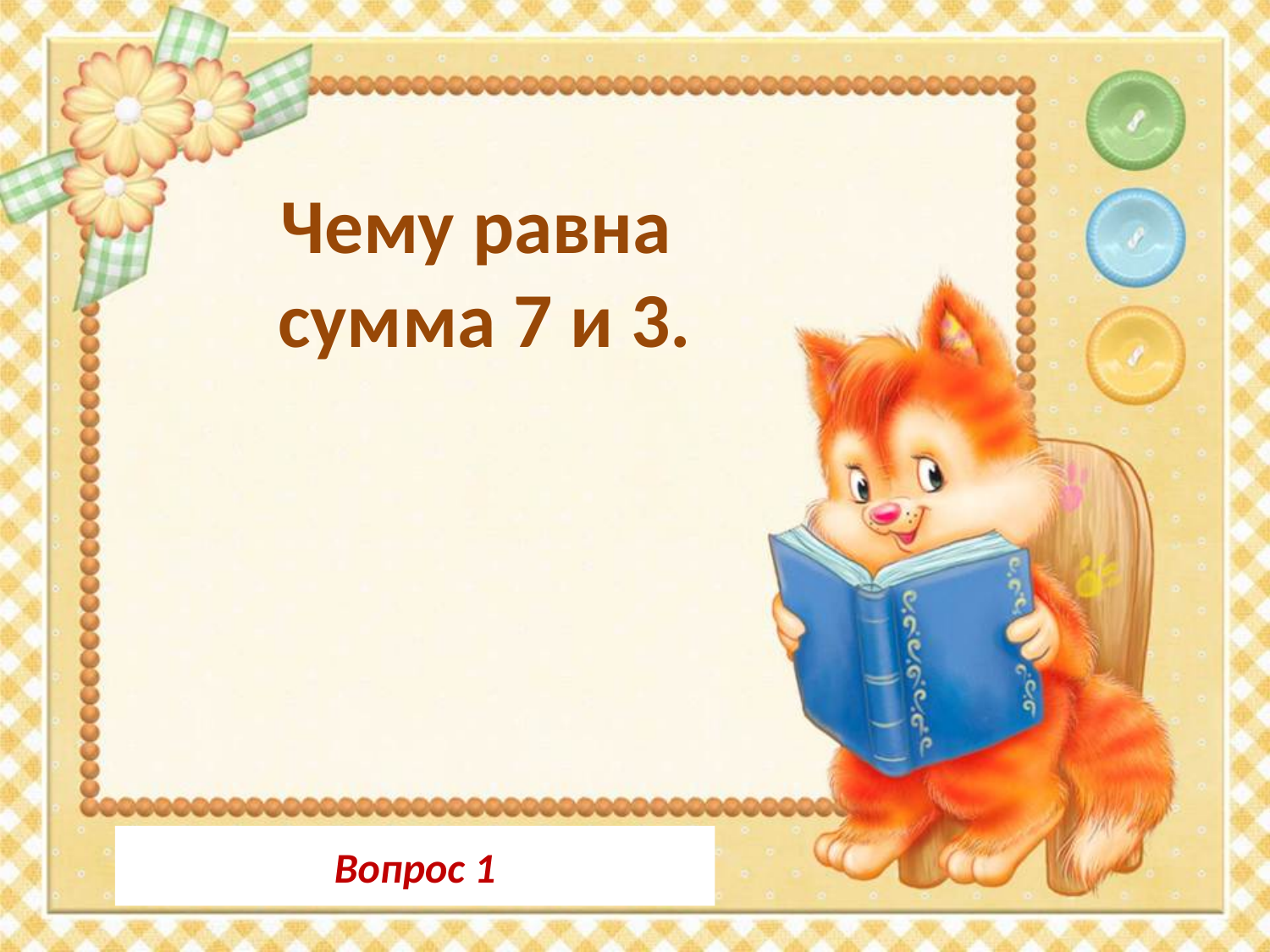

Чему равна
сумма 7 и 3.
Вопрос 1